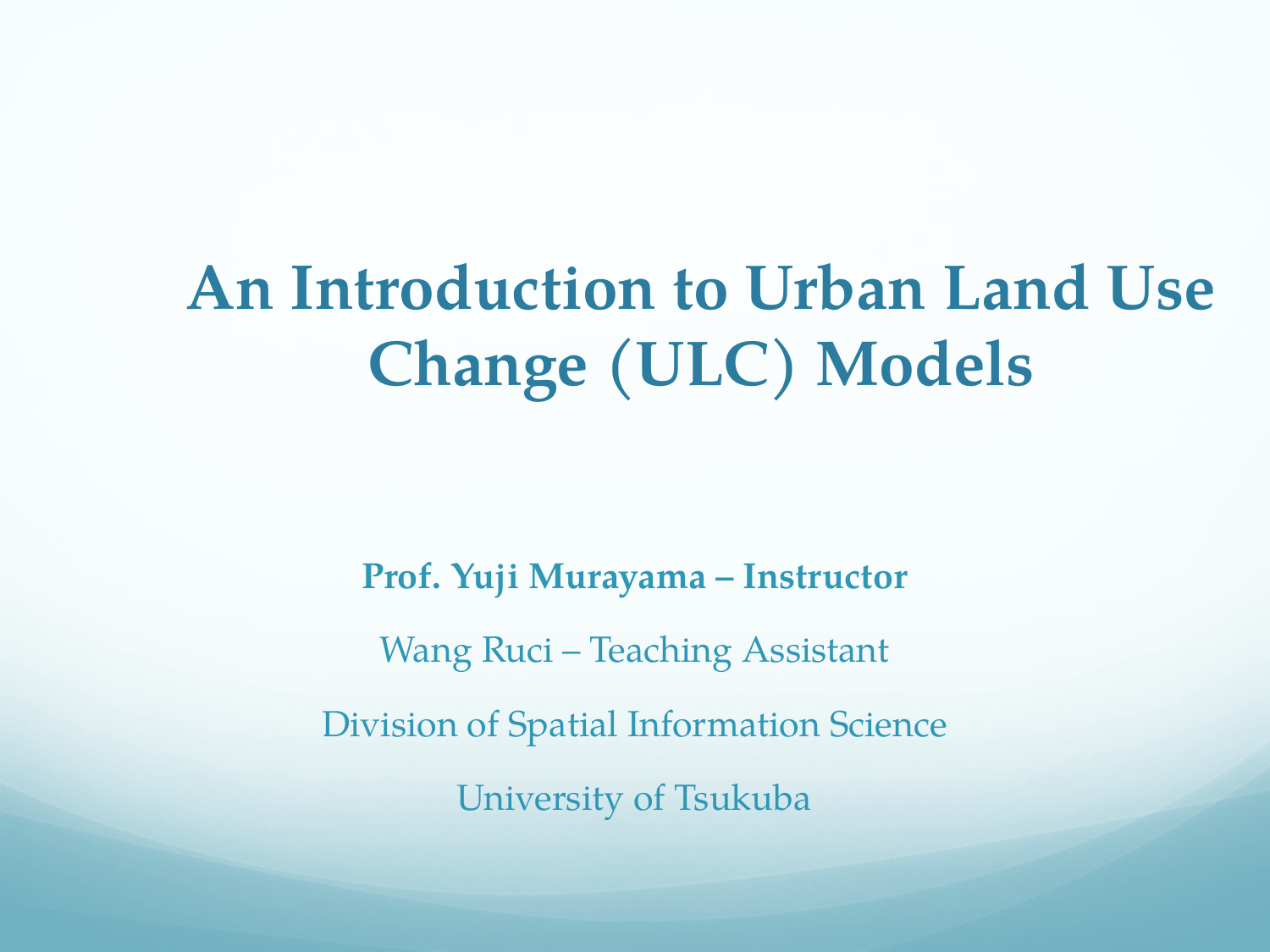

# An Introduction to Urban Land Use Change (ULC) Models
Prof. Yuji Murayama – Instructor
Wang Ruci – Teaching Assistant
Division of Spatial Information Science
University of Tsukuba